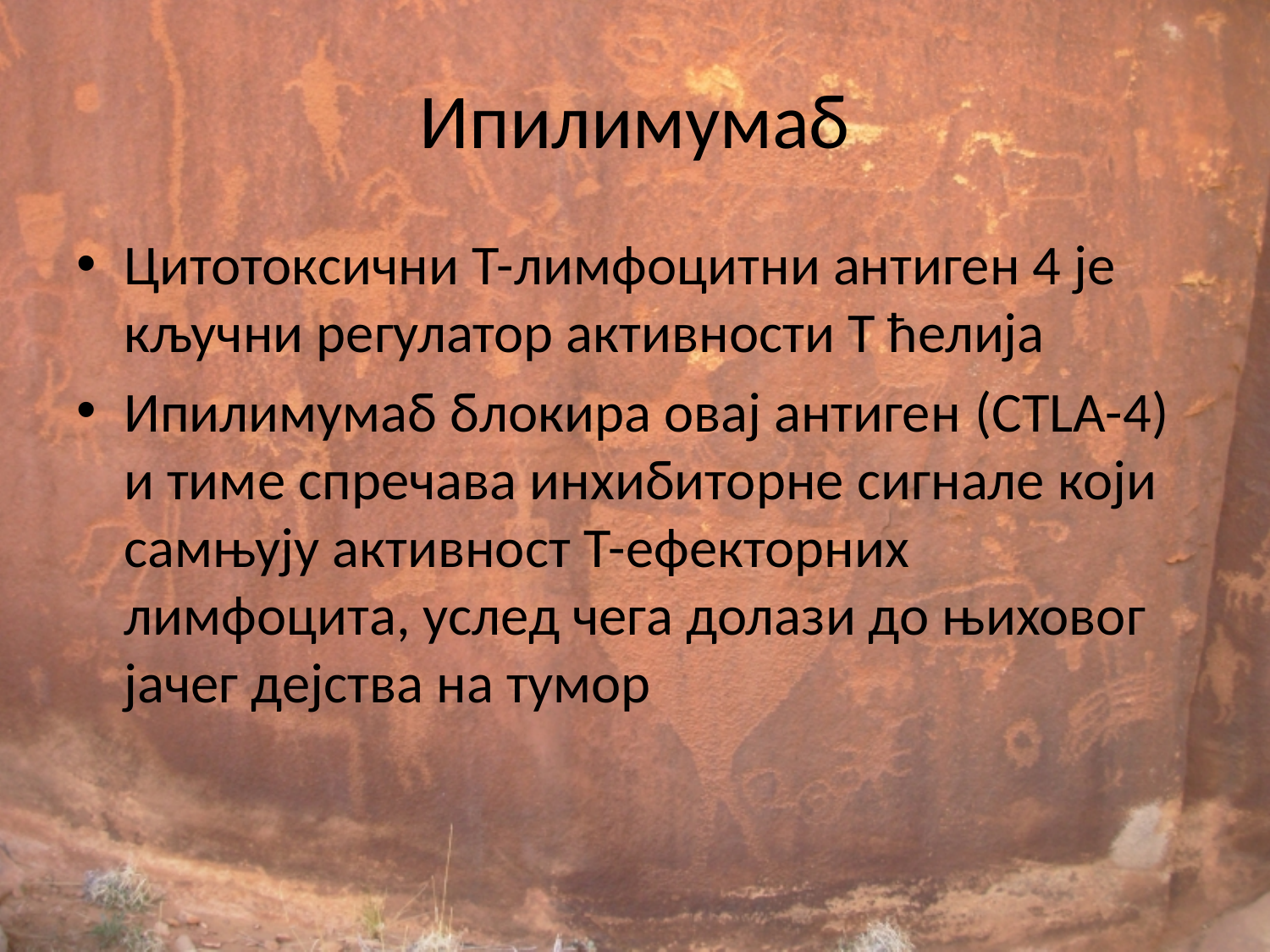

# Ипилимумаб
Цитотоксични Т-лимфоцитни антиген 4 је кључни регулатор активности Т ћелија
Ипилимумаб блокира овај антиген (CTLA-4) и тиме спречава инхибиторне сигнале који самњују активност Т-ефекторних лимфоцита, услед чега долази до њиховог јачег дејства на тумор